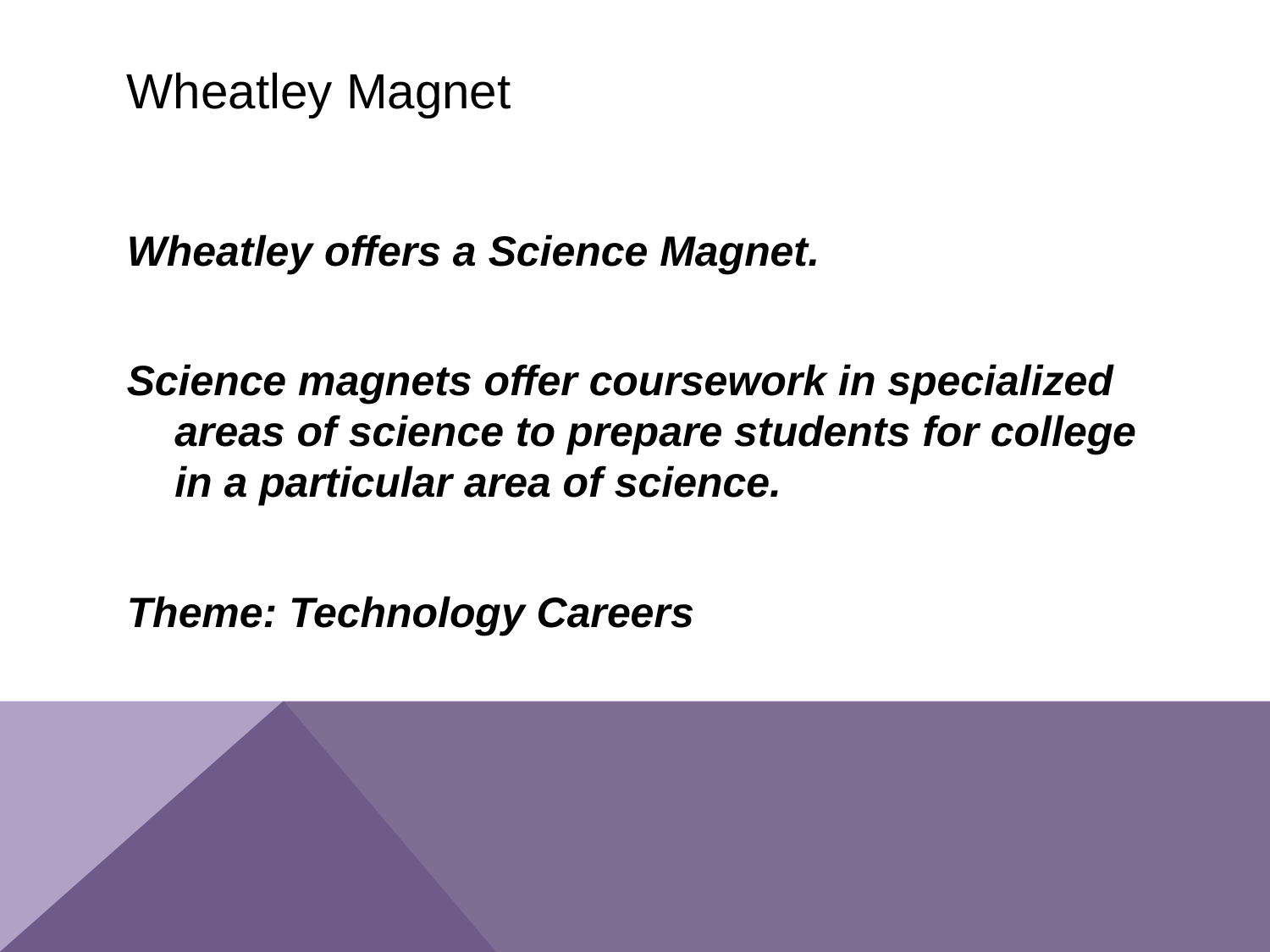

# Wheatley Magnet

Wheatley offers a Science Magnet.

Science magnets offer coursework in specialized areas of science to prepare students for college in a particular area of science.

Theme: Technology Careers